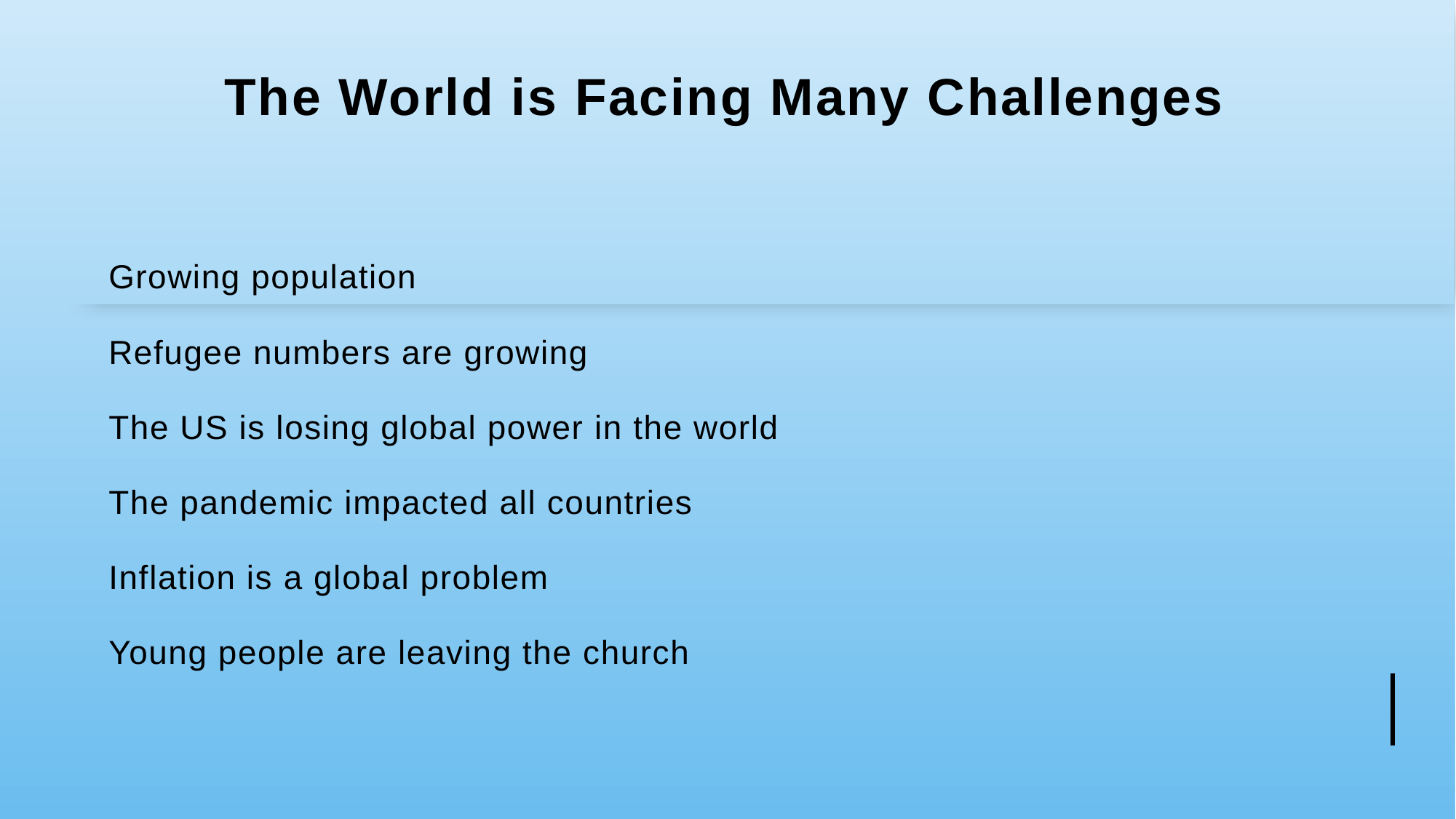

# The World is Facing Many Challenges
Growing population
Refugee numbers are growing
The US is losing global power in the world
The pandemic impacted all countries
Inflation is a global problem
Young people are leaving the church